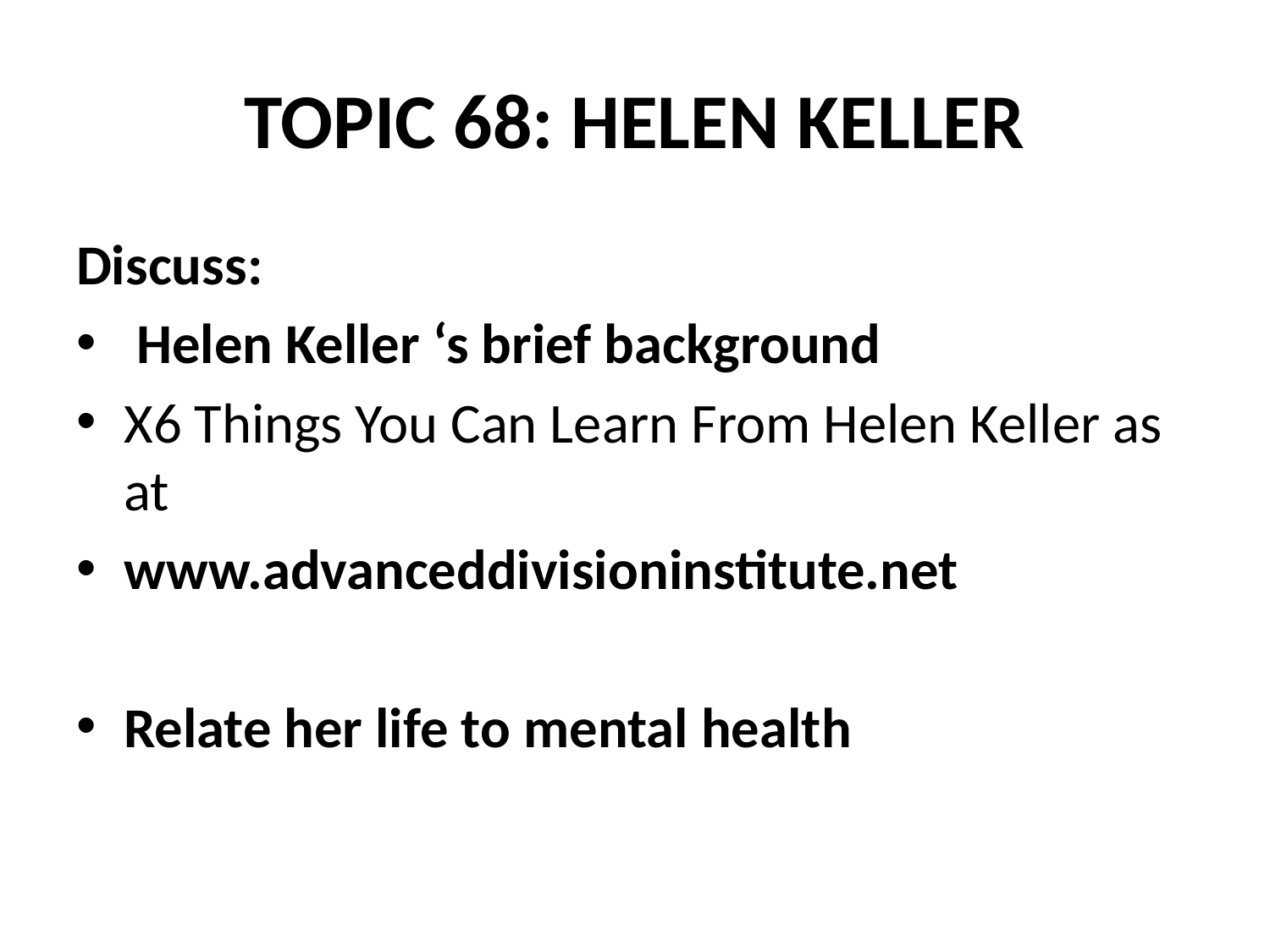

# TOPIC 68: HELEN KELLER
Discuss:
 Helen Keller ‘s brief background
X6 Things You Can Learn From Helen Keller as at
www.advanceddivisioninstitute.net

Relate her life to mental health